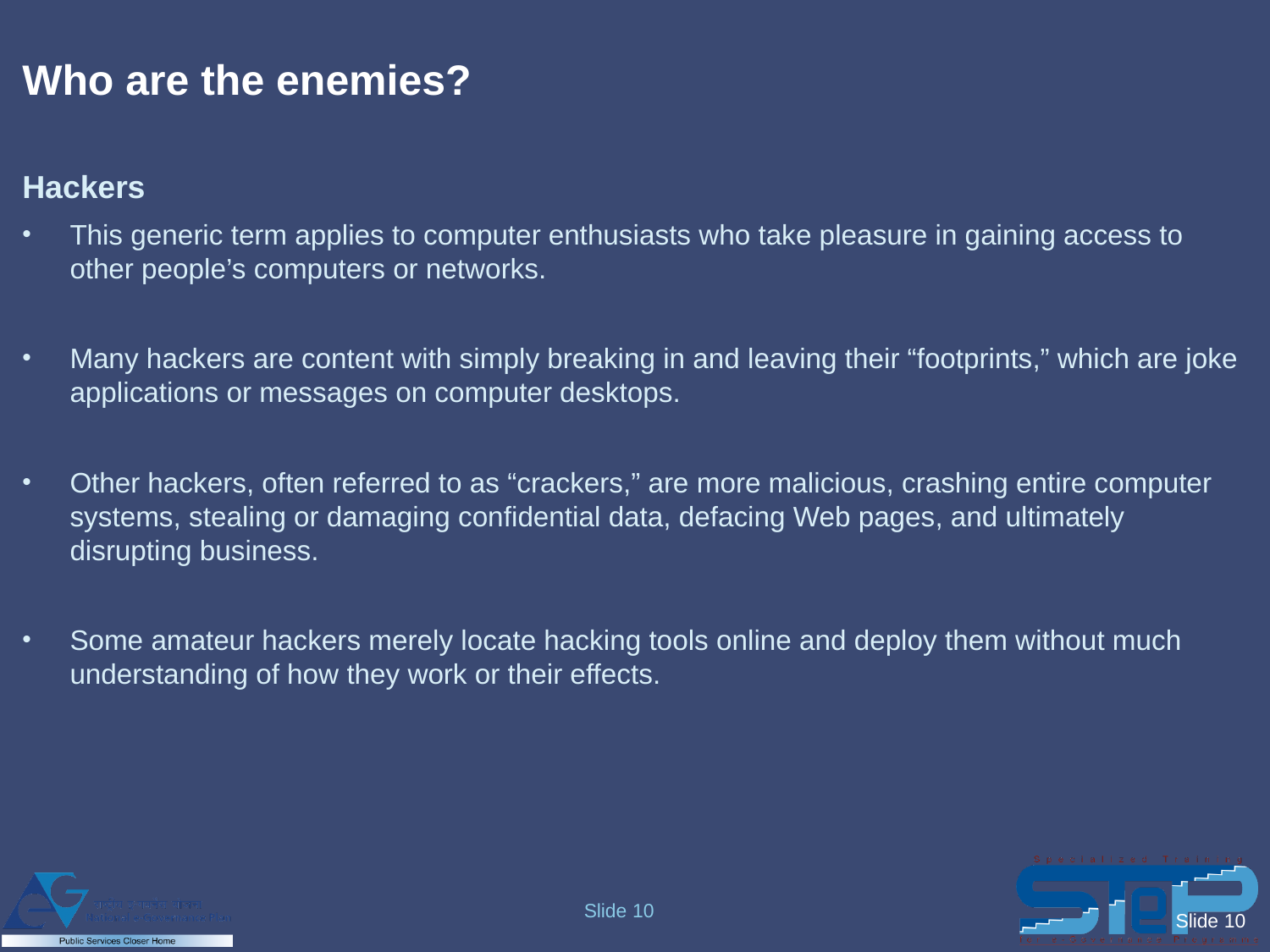

# Who are the enemies?
Hackers
This generic term applies to computer enthusiasts who take pleasure in gaining access to other people’s computers or networks.

Many hackers are content with simply breaking in and leaving their “footprints,” which are joke applications or messages on computer desktops.

Other hackers, often referred to as “crackers,” are more malicious, crashing entire computer systems, stealing or damaging confidential data, defacing Web pages, and ultimately disrupting business.

Some amateur hackers merely locate hacking tools online and deploy them without much understanding of how they work or their effects.

Slide 10